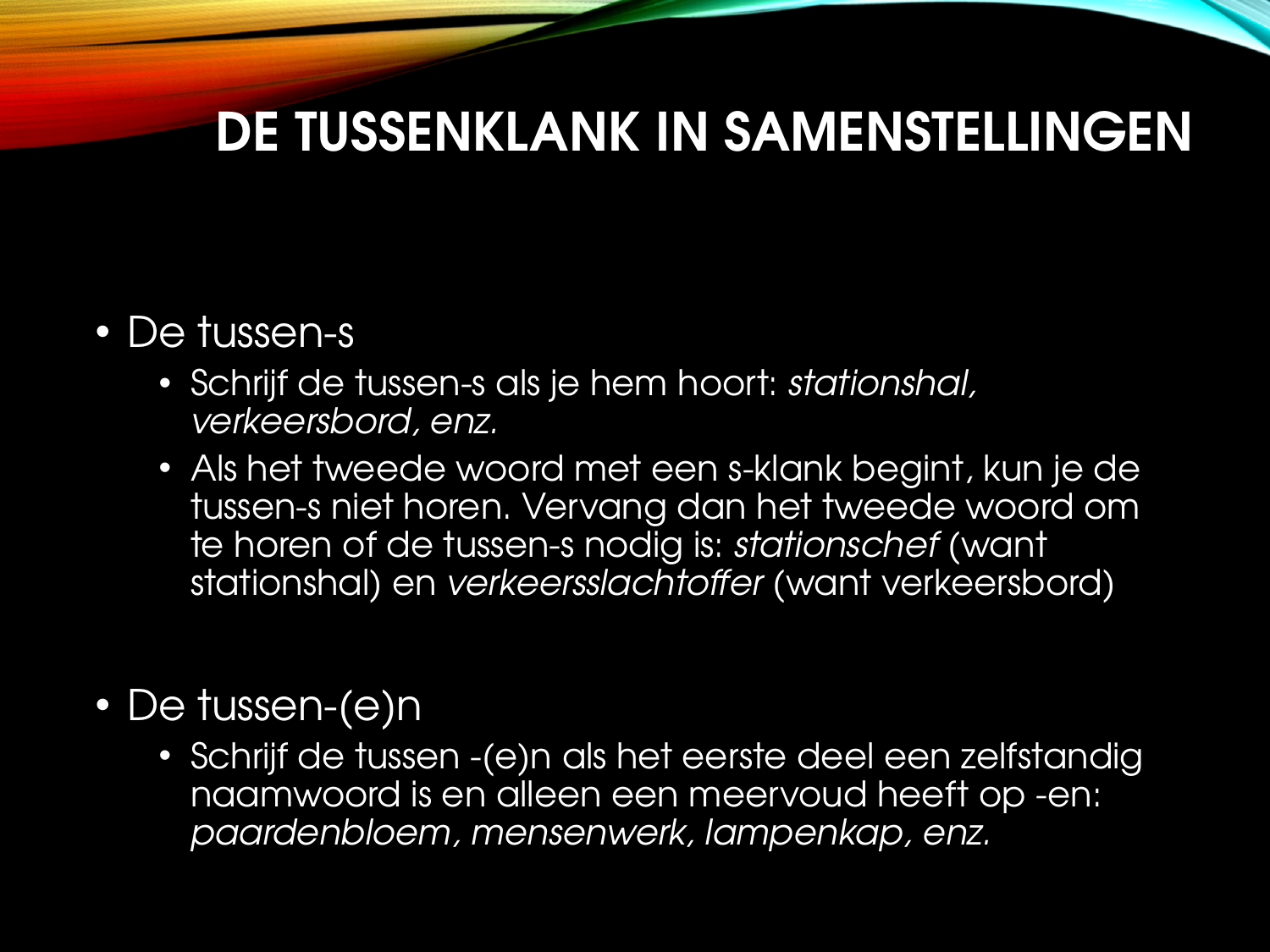

# De tussenklank in samenstellingen
De tussen-s
Schrijf de tussen-s als je hem hoort: stationshal, verkeersbord, enz.
Als het tweede woord met een s-klank begint, kun je de tussen-s niet horen. Vervang dan het tweede woord om te horen of de tussen-s nodig is: stationschef (want stationshal) en verkeersslachtoffer (want verkeersbord)

De tussen-(e)n
Schrijf de tussen -(e)n als het eerste deel een zelfstandig naamwoord is en alleen een meervoud heeft op -en: paardenbloem, mensenwerk, lampenkap, enz.